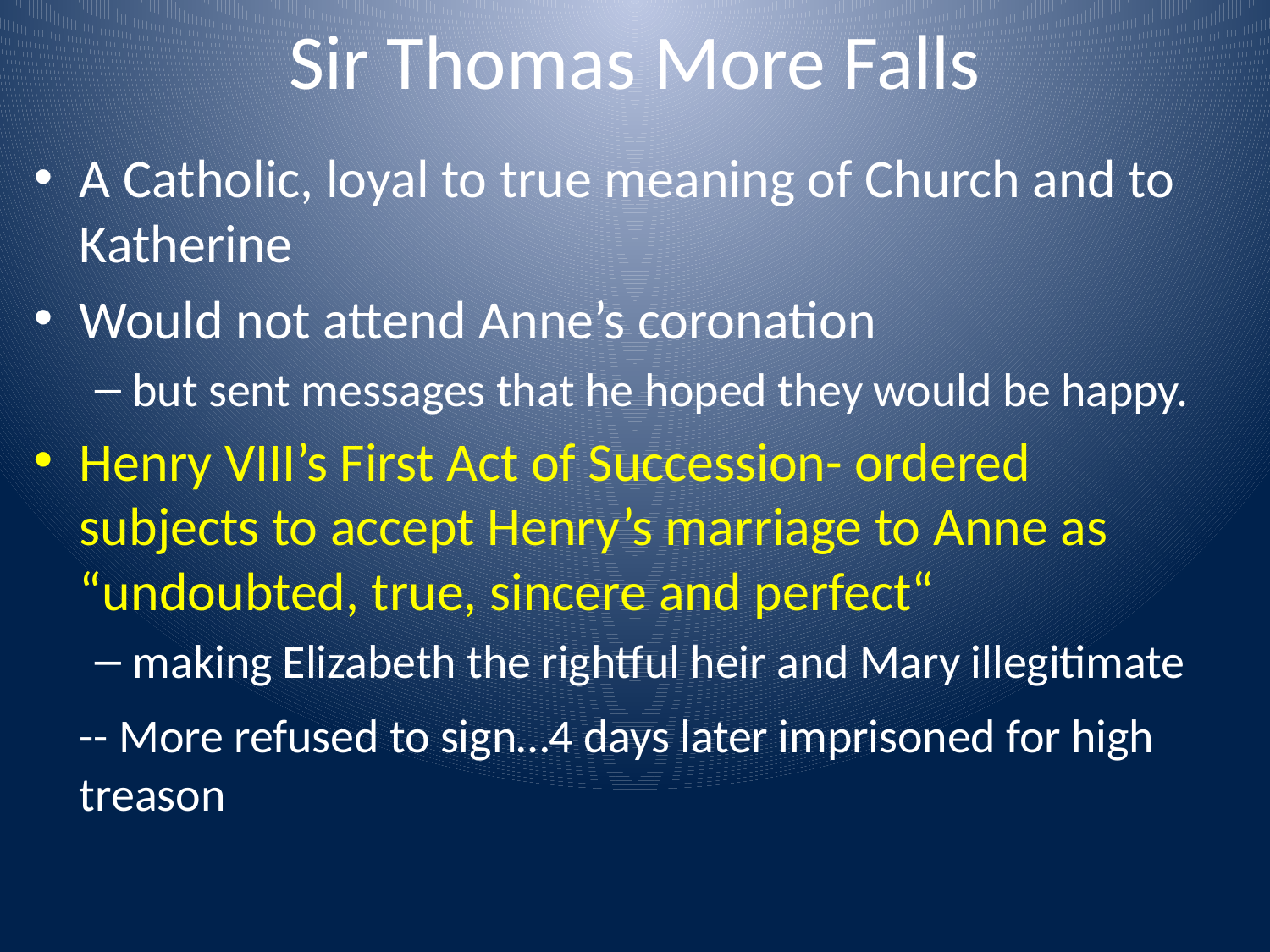

# Sir Thomas More Falls
A Catholic, loyal to true meaning of Church and to Katherine
Would not attend Anne’s coronation
but sent messages that he hoped they would be happy.
Henry VIII’s First Act of Succession- ordered subjects to accept Henry’s marriage to Anne as “undoubted, true, sincere and perfect“
making Elizabeth the rightful heir and Mary illegitimate
	-- More refused to sign…4 days later imprisoned for high treason